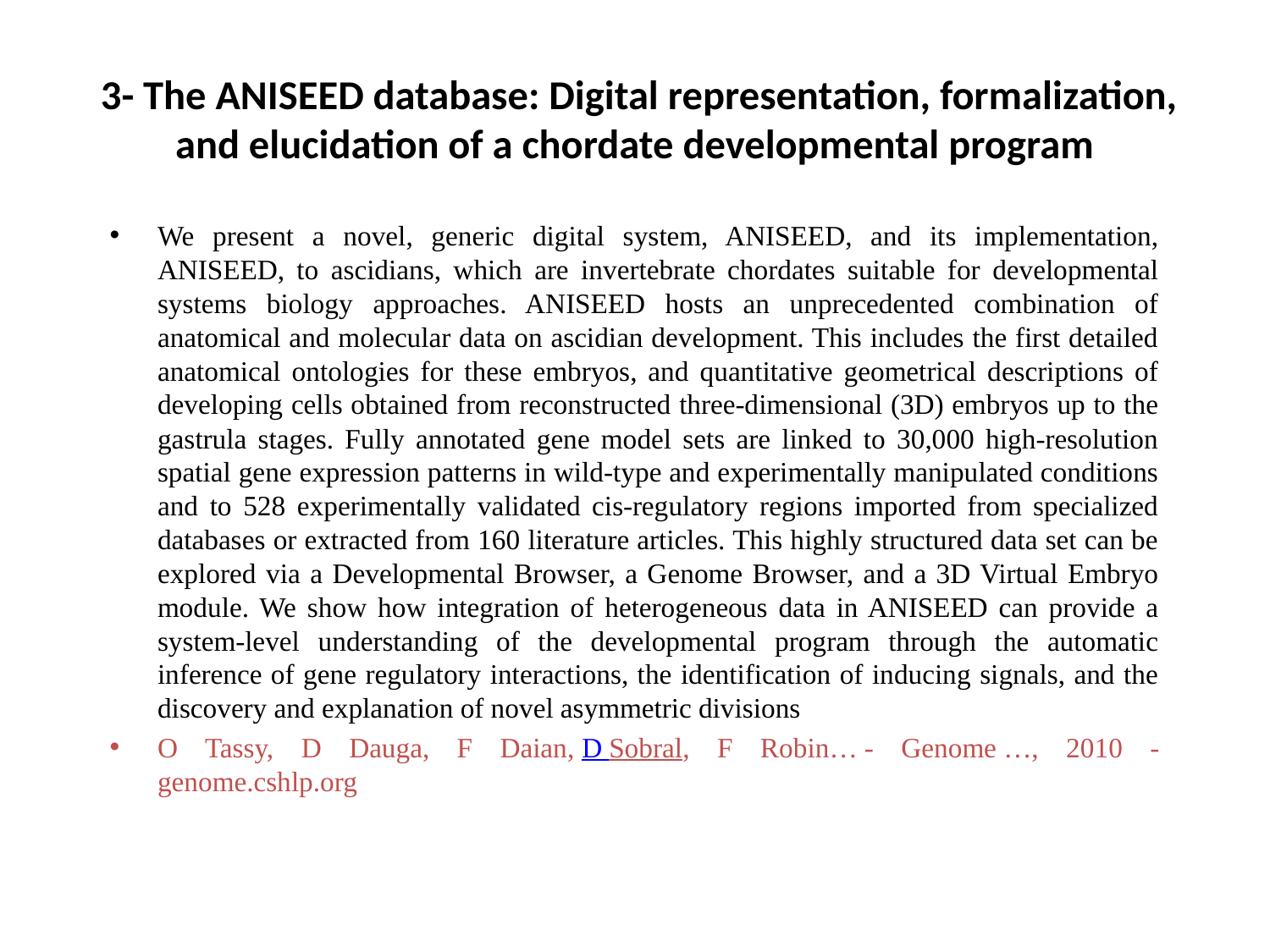

# 3- The ANISEED database: Digital representation, formalization, and elucidation of a chordate developmental program
We present a novel, generic digital system, ANISEED, and its implementation, ANISEED, to ascidians, which are invertebrate chordates suitable for developmental systems biology approaches. ANISEED hosts an unprecedented combination of anatomical and molecular data on ascidian development. This includes the first detailed anatomical ontologies for these embryos, and quantitative geometrical descriptions of developing cells obtained from reconstructed three-dimensional (3D) embryos up to the gastrula stages. Fully annotated gene model sets are linked to 30,000 high-resolution spatial gene expression patterns in wild-type and experimentally manipulated conditions and to 528 experimentally validated cis-regulatory regions imported from specialized databases or extracted from 160 literature articles. This highly structured data set can be explored via a Developmental Browser, a Genome Browser, and a 3D Virtual Embryo module. We show how integration of heterogeneous data in ANISEED can provide a system-level understanding of the developmental program through the automatic inference of gene regulatory interactions, the identification of inducing signals, and the discovery and explanation of novel asymmetric divisions
O Tassy, D Dauga, F Daian, D Sobral, F Robin… - Genome …, 2010 - genome.cshlp.org